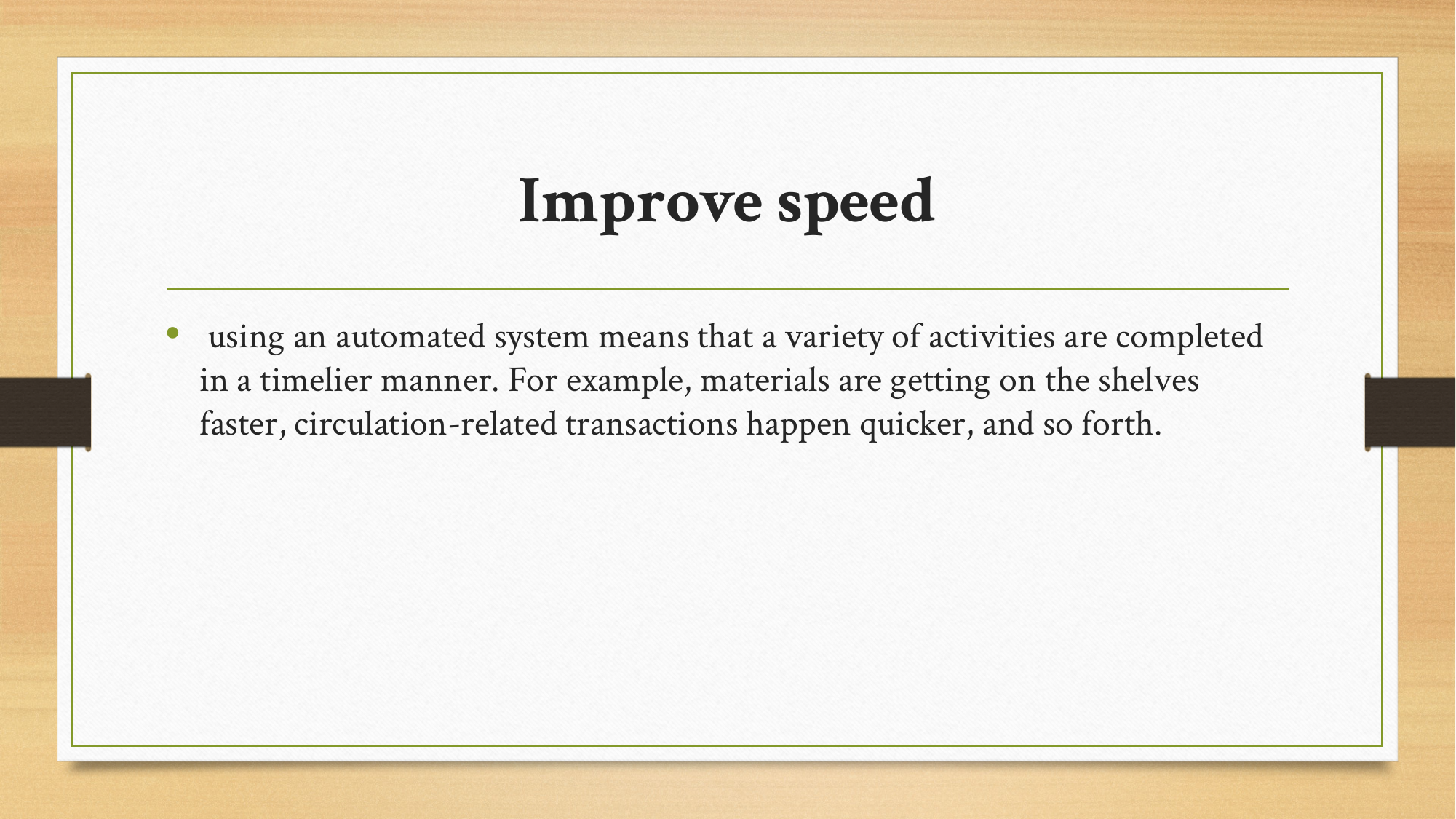

# Improve speed
 using an automated system means that a variety of activities are completed in a timelier manner. For example, materials are getting on the shelves faster, circulation-related transactions happen quicker, and so forth.